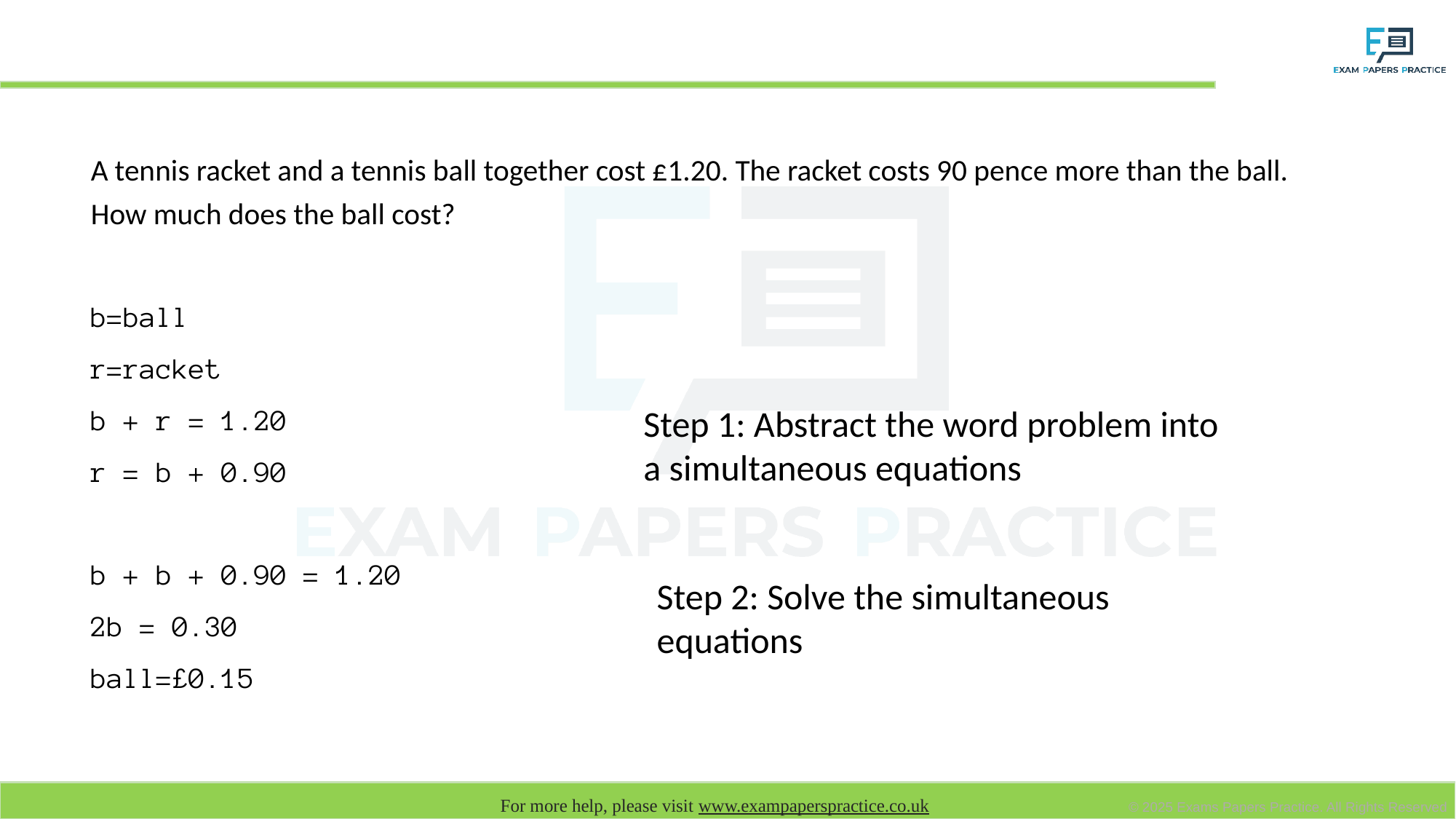

# Abstraction: Maths word problem
A tennis racket and a tennis ball together cost £1.20. The racket costs 90 pence more than the ball. How much does the ball cost?

b=ball
r=racket
b + r = 1.20
r = b + 0.90

b + b + 0.90 = 1.20
2b = 0.30
ball=£0.15

Step 1: Abstract the word problem into a simultaneous equations
Step 2: Solve the simultaneous equations